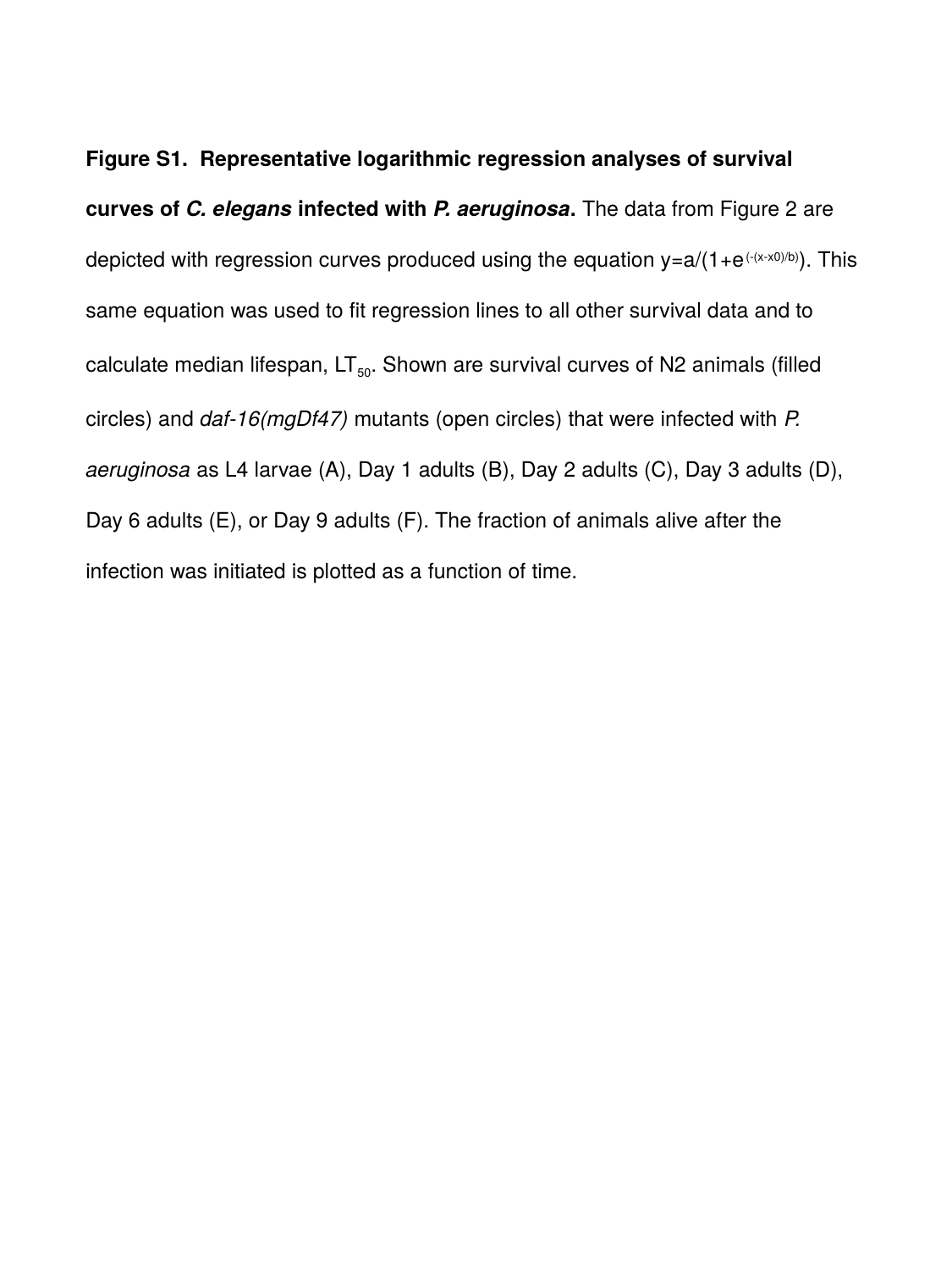

Figure S1.  Representative logarithmic regression analyses of survival curves of C. elegans infected with P. aeruginosa. The data from Figure 2 are depicted with regression curves produced using the equation y=a/(1+e(-(x-x0)/b)). This same equation was used to fit regression lines to all other survival data and to calculate median lifespan, LT50. Shown are survival curves of N2 animals (filled circles) and daf-16(mgDf47) mutants (open circles) that were infected with P. aeruginosa as L4 larvae (A), Day 1 adults (B), Day 2 adults (C), Day 3 adults (D), Day 6 adults (E), or Day 9 adults (F). The fraction of animals alive after the infection was initiated is plotted as a function of time.